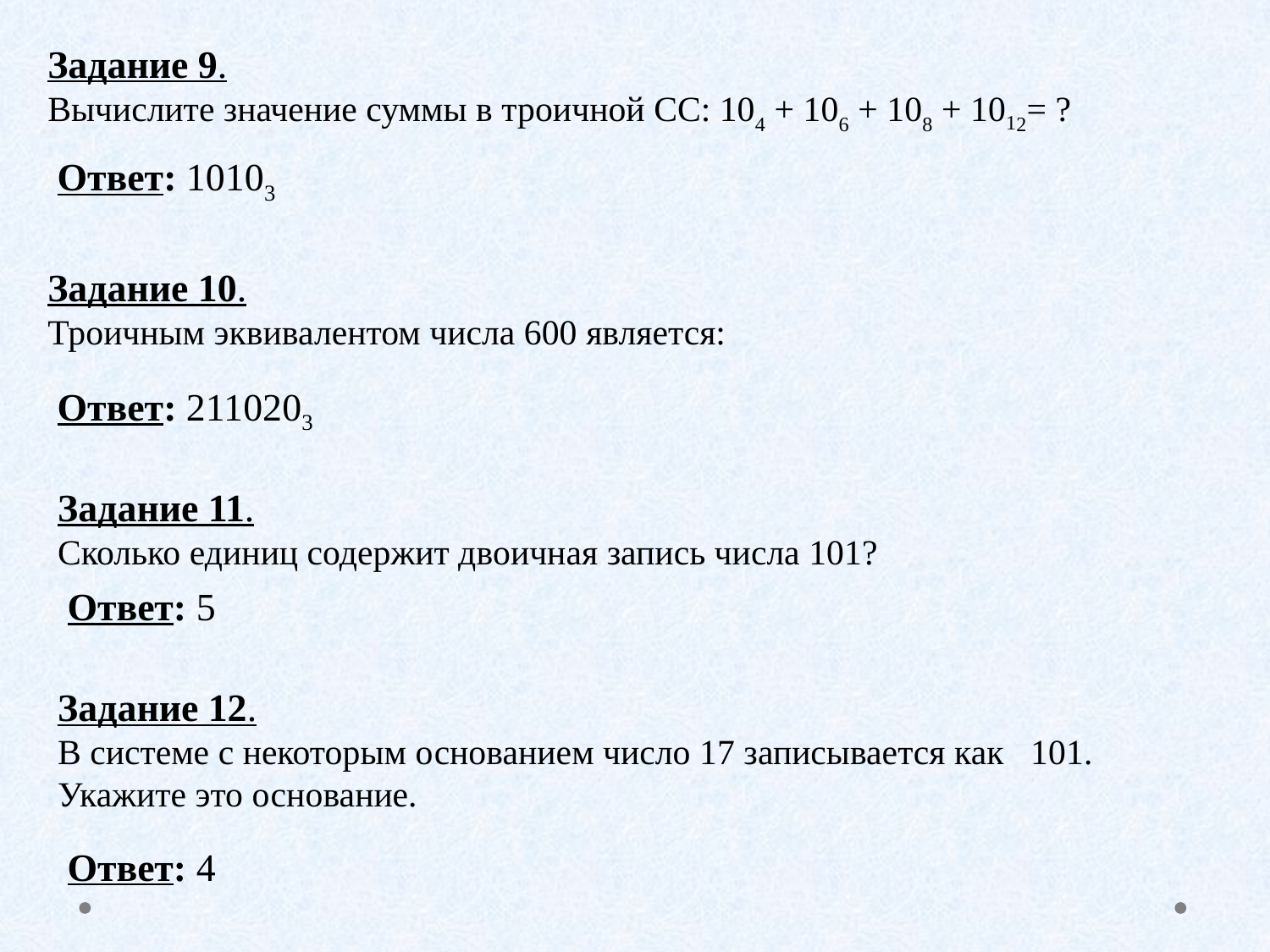

Задание 9.
Вычислите значение суммы в троичной СС: 104 + 106 + 108 + 1012= ?
Ответ: 10103

Задание 10.
Троичным эквивалентом числа 600 является:
Ответ: 2110203
Задание 11.
Сколько единиц содержит двоичная запись числа 101?
Ответ: 5
Задание 12.
В системе с некоторым основанием число 17 записывается как   101. Укажите это основание.
Ответ: 4